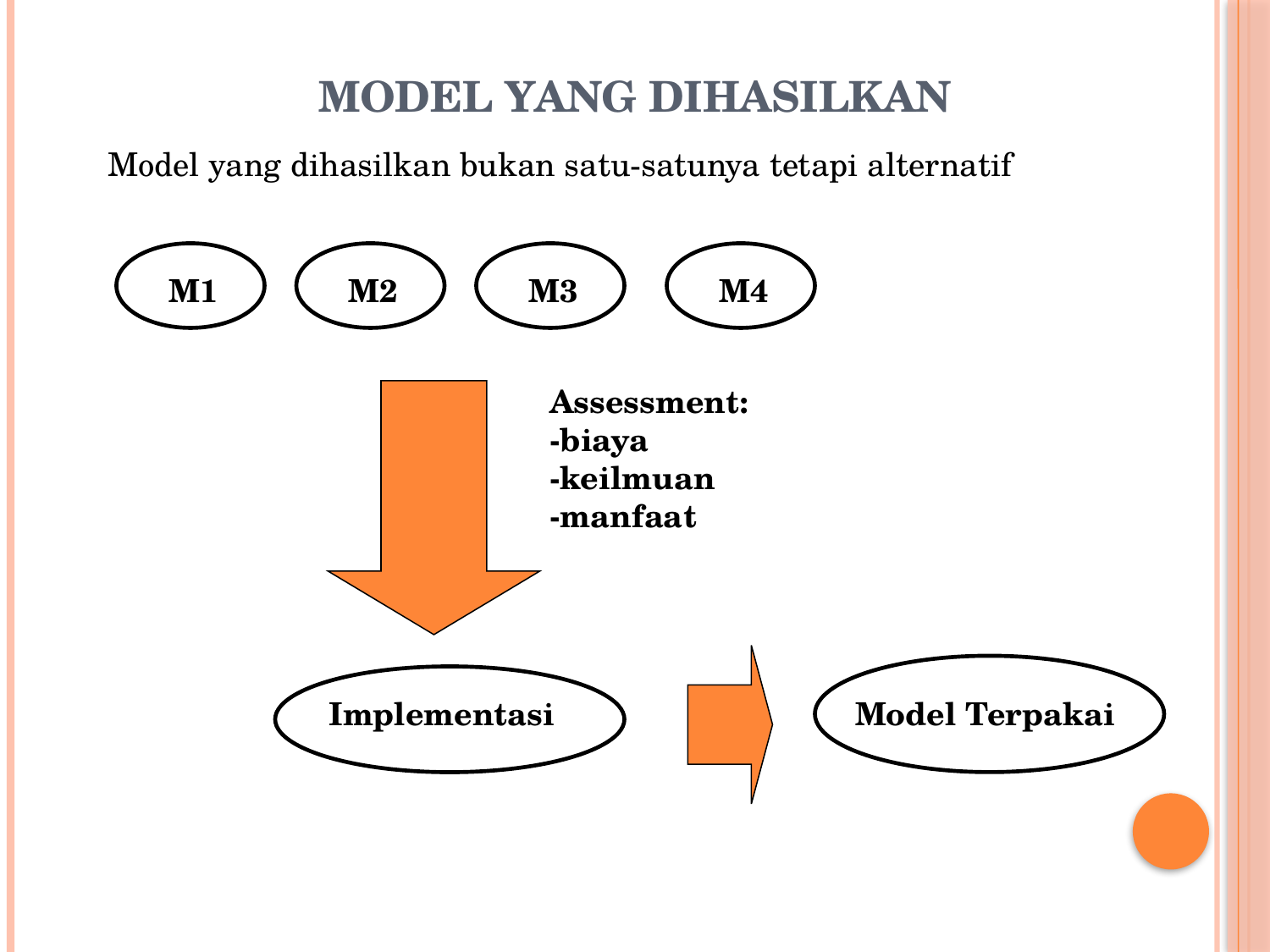

# Model yang Dihasilkan
Model yang dihasilkan bukan satu-satunya tetapi alternatif

M1
M2
M3
M4
Assessment:
-biaya
-keilmuan
-manfaat

Implementasi
Model Terpakai